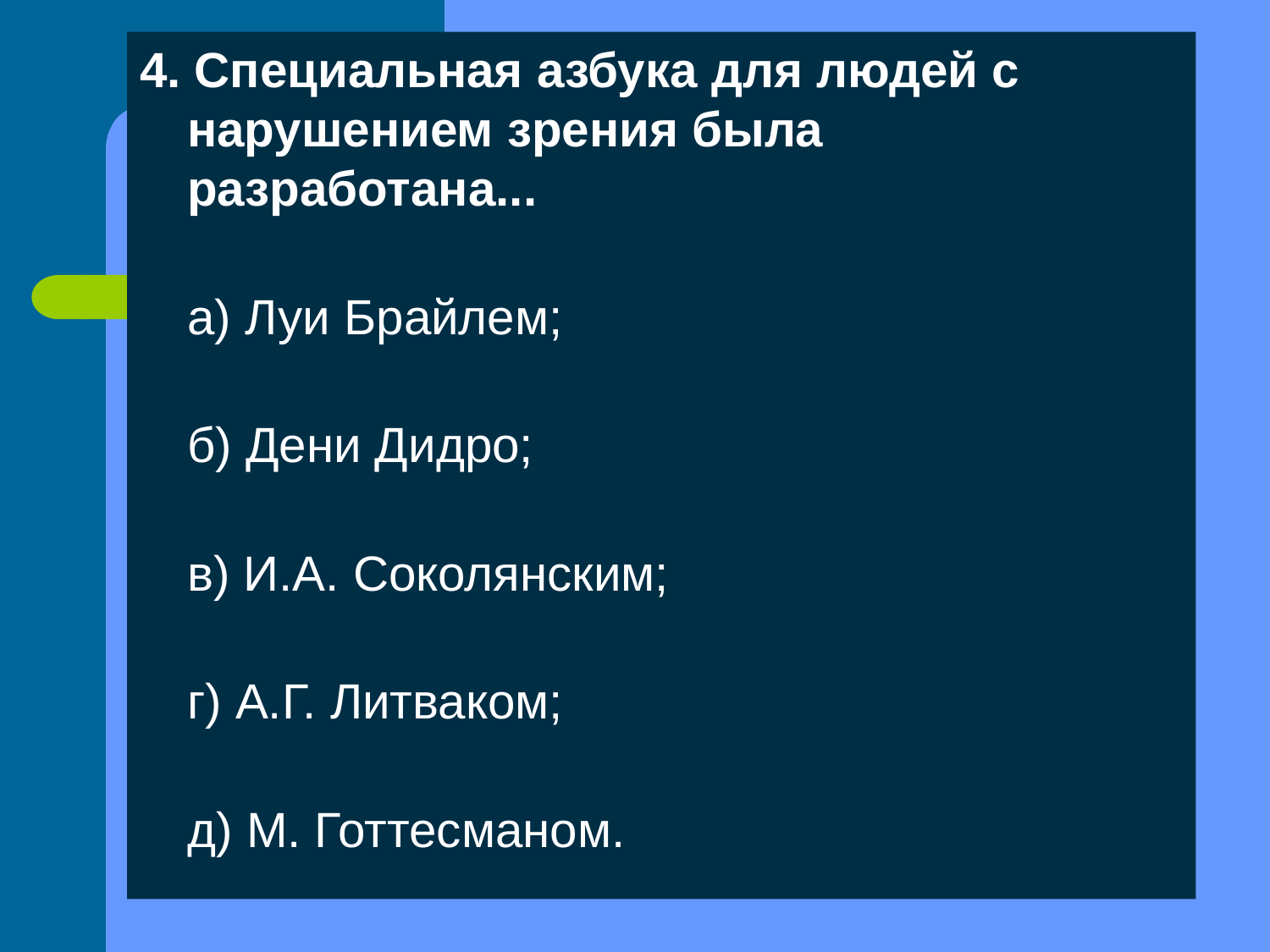

4. Специальная азбука для людей с нарушением зрения была разработана...
а) Луи Брайлем;
б) Дени Дидро;
в) И.А. Соколянским;
г) А.Г. Литваком;
д) М. Готтесманом.